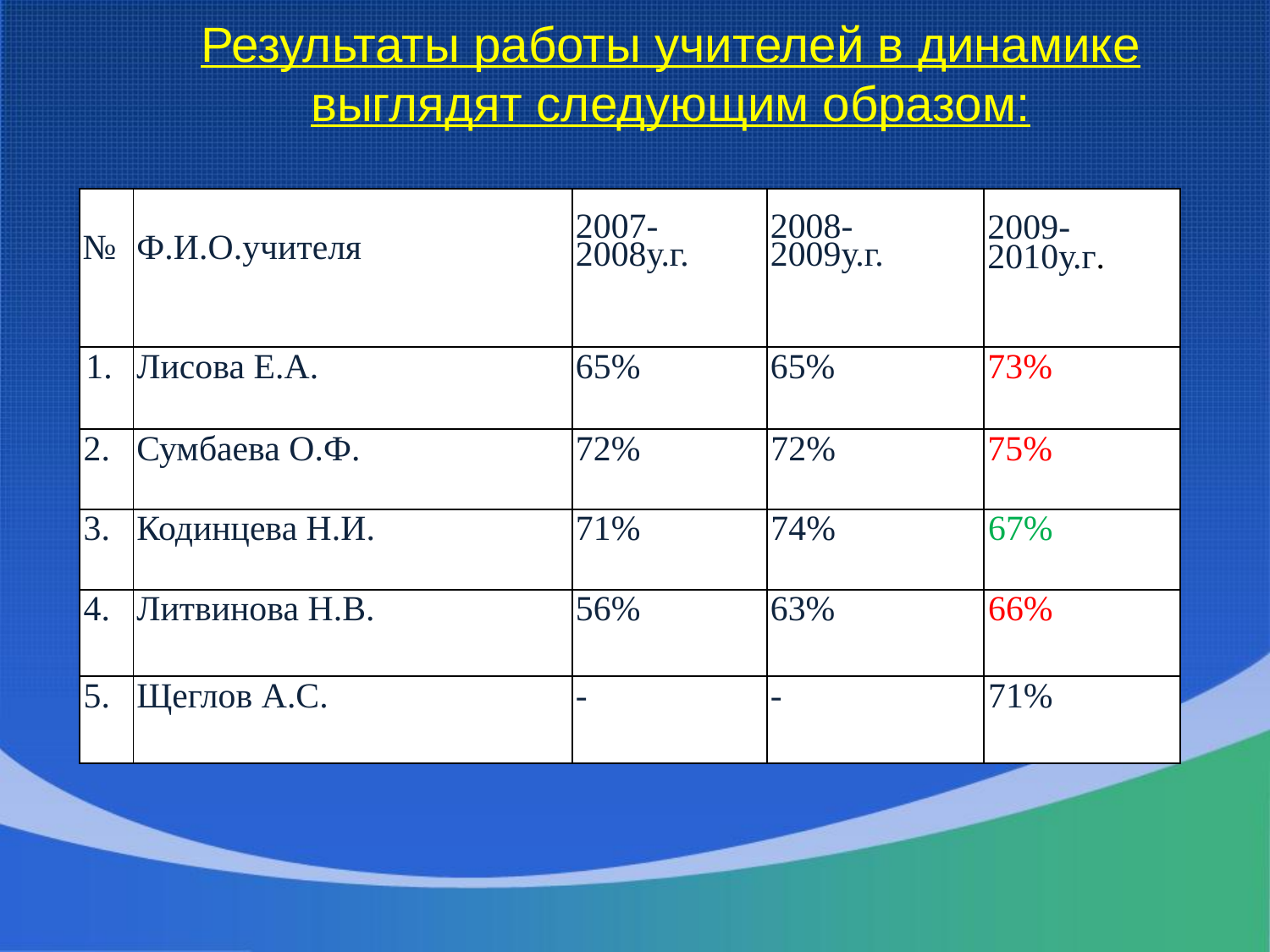

# Результаты работы учителей в динамике выглядят следующим образом:
| № | Ф.И.О.учителя | 2007-2008у.г. | 2008-2009у.г. | 2009-2010у.г. |
| --- | --- | --- | --- | --- |
| 1. | Лисова Е.А. | 65% | 65% | 73% |
| 2. | Сумбаева О.Ф. | 72% | 72% | 75% |
| 3. | Кодинцева Н.И. | 71% | 74% | 67% |
| 4. | Литвинова Н.В. | 56% | 63% | 66% |
| 5. | Щеглов А.С. | - | - | 71% |